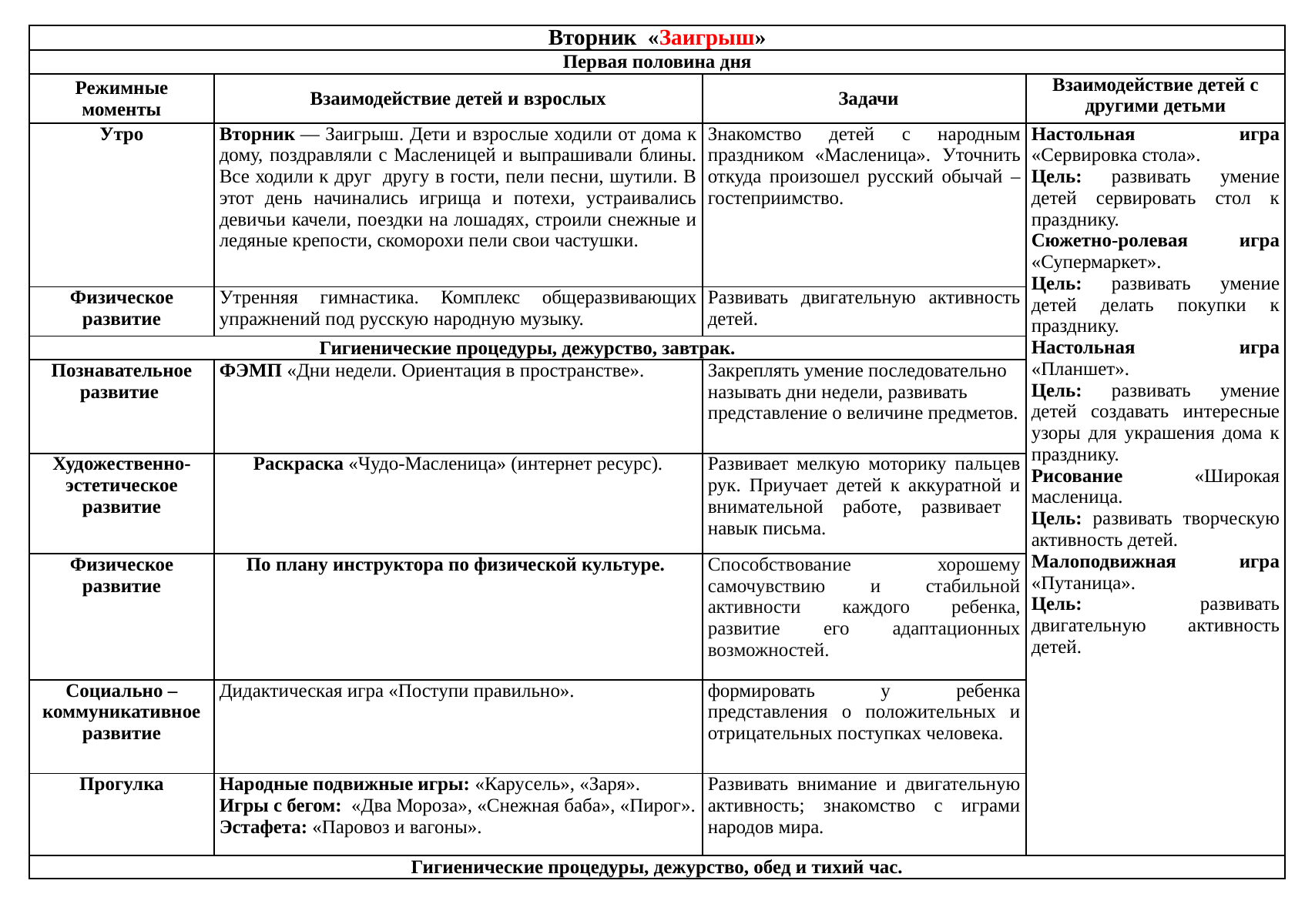

| Вторник «Заигрыш» |  |  |  |
| --- | --- | --- | --- |
| Первая половина дня |  |  |  |
| Режимные моменты | Взаимодействие детей и взрослых | Задачи | Взаимодействие детей с другими детьми |
| Утро | Вторник — Заигрыш. Дети и взрослые ходили от дома к дому, поздравляли с Масленицей и выпрашивали блины. Все ходили к друг другу в гости, пели песни, шутили. В этот день начинались игрища и потехи, устраивались девичьи качели, поездки на лошадях, строили снежные и ледяные крепости, скоморохи пели свои частушки. | Знакомство детей с народным праздником «Масленица». Уточнить откуда произошел русский обычай – гостеприимство. | Настольная игра «Сервировка стола». Цель: развивать умение детей сервировать стол к празднику. Сюжетно-ролевая игра «Супермаркет». Цель: развивать умение детей делать покупки к празднику. Настольная игра «Планшет». Цель: развивать умение детей создавать интересные узоры для украшения дома к празднику. Рисование «Широкая масленица. Цель: развивать творческую активность детей. Малоподвижная игра «Путаница». Цель: развивать двигательную активность детей. |
| Физическое развитие | Утренняя гимнастика. Комплекс общеразвивающих упражнений под русскую народную музыку. | Развивать двигательную активность детей. |  |
| Гигиенические процедуры, дежурство, завтрак. |  |  |  |
| Познавательное развитие | ФЭМП «Дни недели. Ориентация в пространстве». | Закреплять умение последовательно называть дни недели, развивать представление о величине предметов. |  |
| Художественно-эстетическое развитие | Раскраска «Чудо-Масленица» (интернет ресурс). | Развивает мелкую моторику пальцев рук. Приучает детей к аккуратной и внимательной работе, развивает навык письма. |  |
| Физическое развитие | По плану инструктора по физической культуре. | Способствование хорошему самочувствию и стабильной активности каждого ребенка, развитие его адаптационных возможностей. |  |
| Социально – коммуникативное развитие | Дидактическая игра «Поступи правильно». | формировать у ребенка представления о положительных и отрицательных поступках человека. |  |
| Прогулка | Народные подвижные игры: «Карусель», «Заря». Игры с бегом: «Два Мороза», «Снежная баба», «Пирог». Эстафета: «Паровоз и вагоны». | Развивать внимание и двигательную активность; знакомство с играми народов мира. |  |
| Гигиенические процедуры, дежурство, обед и тихий час. |  |  |  |